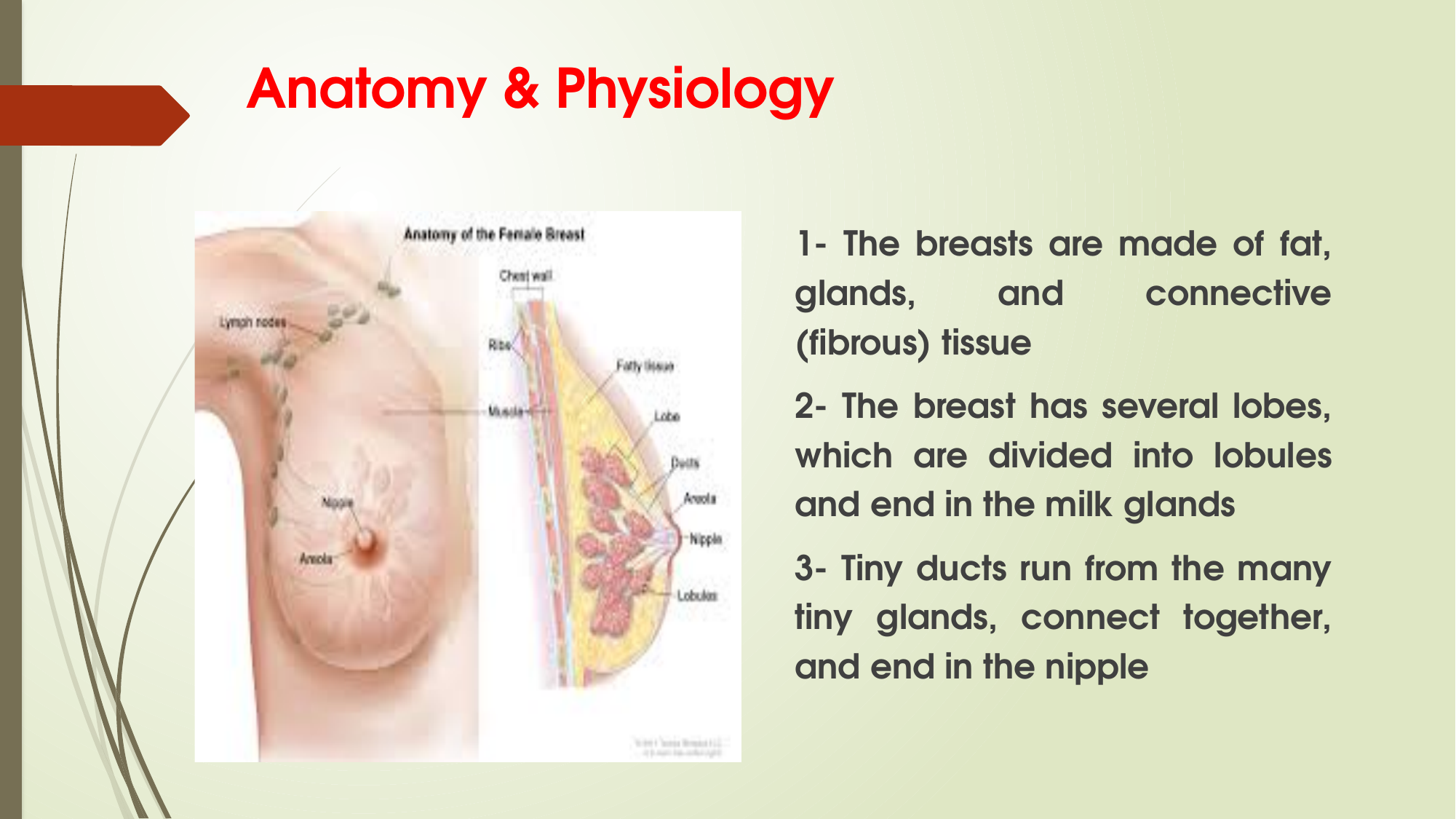

# Anatomy & Physiology
1- The breasts are made of fat, glands, and connective (fibrous) tissue
2- The breast has several lobes, which are divided into lobules and end in the milk glands
3- Tiny ducts run from the many tiny glands, connect together, and end in the nipple